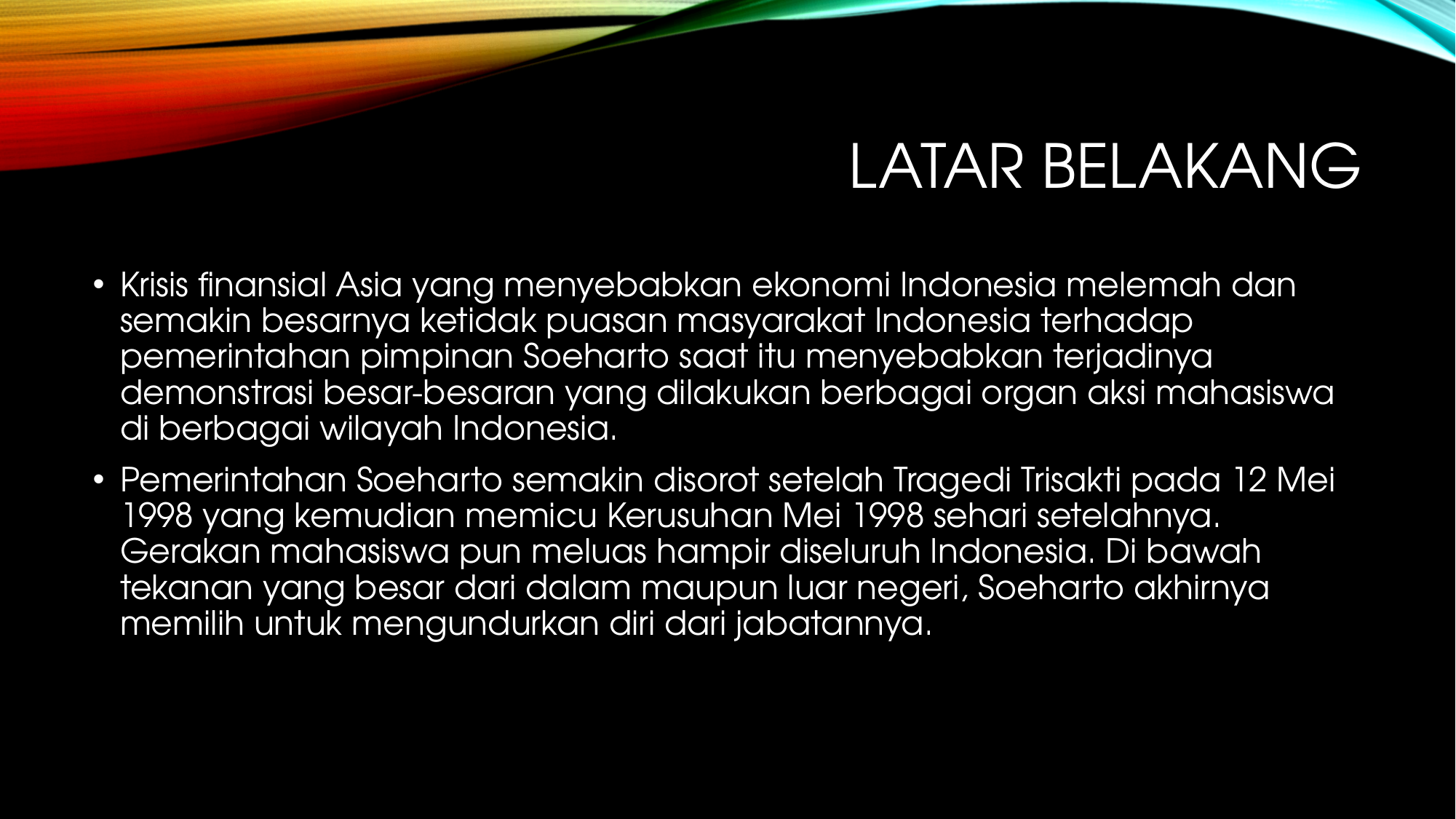

# Latar belakang
Krisis finansial Asia yang menyebabkan ekonomi Indonesia melemah dan semakin besarnya ketidak puasan masyarakat Indonesia terhadap pemerintahan pimpinan Soeharto saat itu menyebabkan terjadinya demonstrasi besar-besaran yang dilakukan berbagai organ aksi mahasiswa di berbagai wilayah Indonesia.
Pemerintahan Soeharto semakin disorot setelah Tragedi Trisakti pada 12 Mei 1998 yang kemudian memicu Kerusuhan Mei 1998 sehari setelahnya. Gerakan mahasiswa pun meluas hampir diseluruh Indonesia. Di bawah tekanan yang besar dari dalam maupun luar negeri, Soeharto akhirnya memilih untuk mengundurkan diri dari jabatannya.